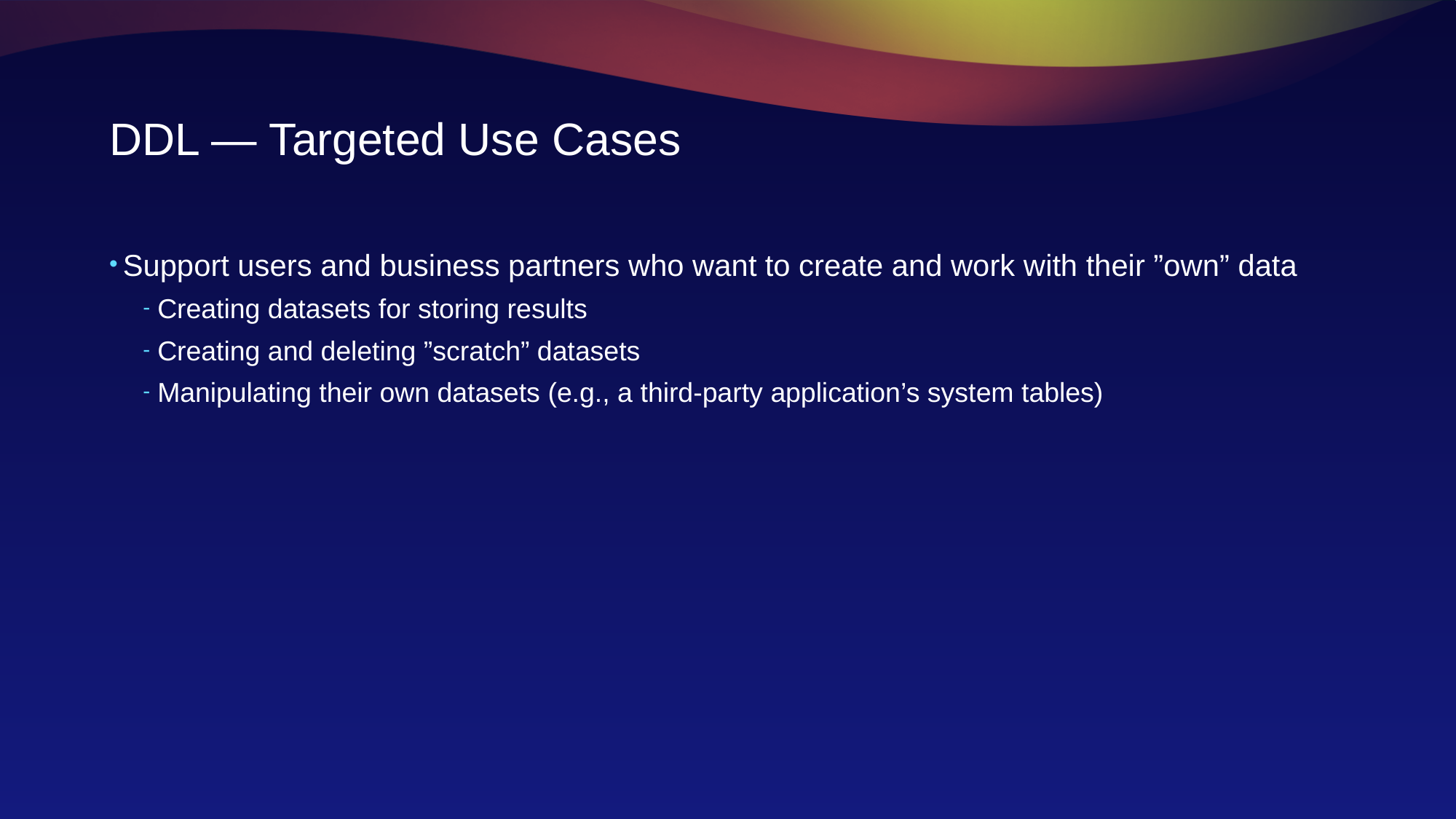

# DDL — Targeted Use Cases
Support users and business partners who want to create and work with their ”own” data
Creating datasets for storing results
Creating and deleting ”scratch” datasets
Manipulating their own datasets (e.g., a third-party application’s system tables)